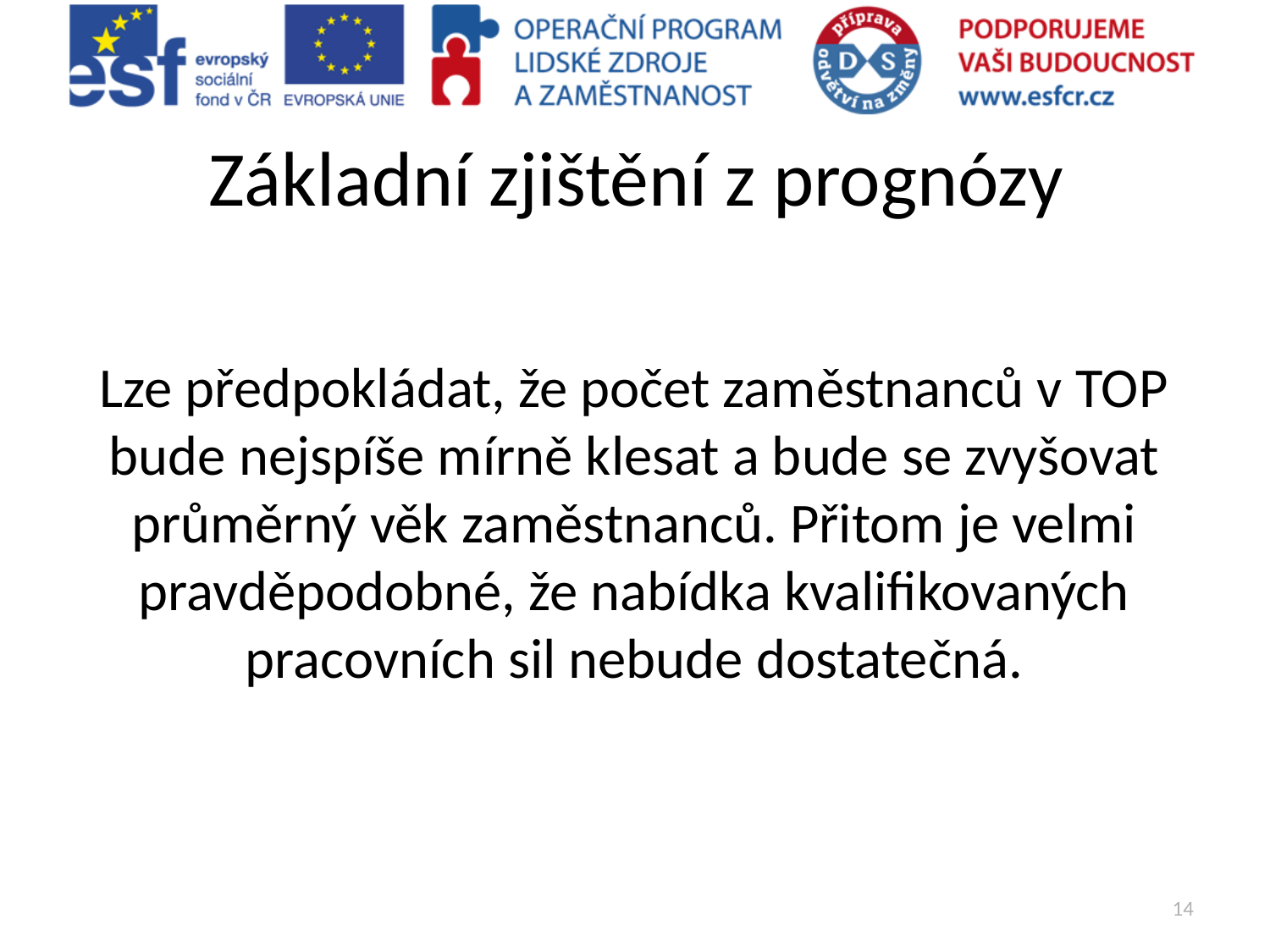

# Základní zjištění z prognózy

Lze předpokládat, že počet zaměstnanců v TOP bude nejspíše mírně klesat a bude se zvyšovat průměrný věk zaměstnanců. Přitom je velmi pravděpodobné, že nabídka kvalifikovaných pracovních sil nebude dostatečná.
14